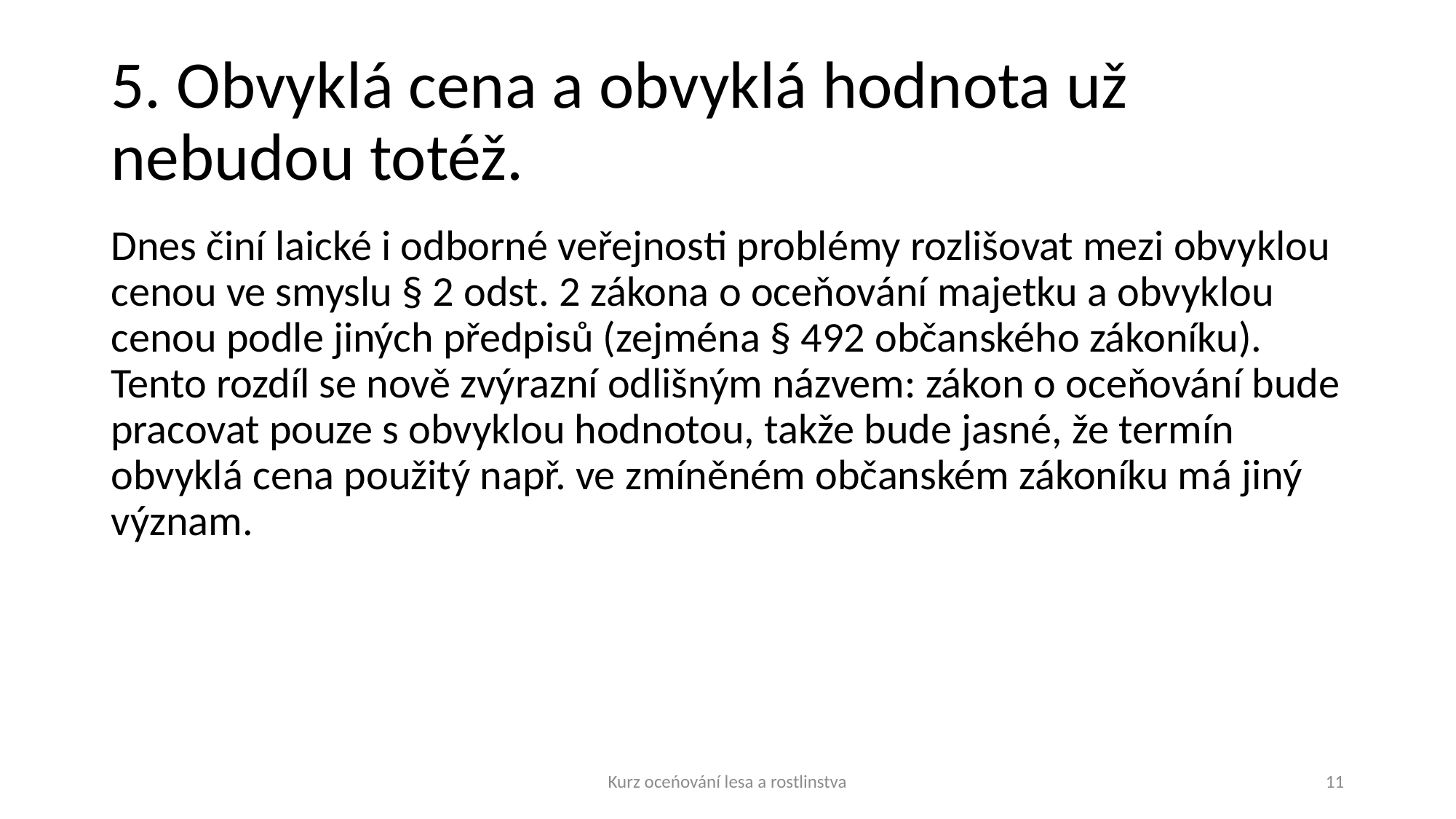

# 5. Obvyklá cena a obvyklá hodnota už nebudou totéž.
Dnes činí laické i odborné veřejnosti problémy rozlišovat mezi obvyklou cenou ve smyslu § 2 odst. 2 zákona o oceňování majetku a obvyklou cenou podle jiných předpisů (zejména § 492 občanského zákoníku). Tento rozdíl se nově zvýrazní odlišným názvem: zákon o oceňování bude pracovat pouze s obvyklou hodnotou, takže bude jasné, že termín obvyklá cena použitý např. ve zmíněném občanském zákoníku má jiný význam.
Kurz oceńování lesa a rostlinstva
11